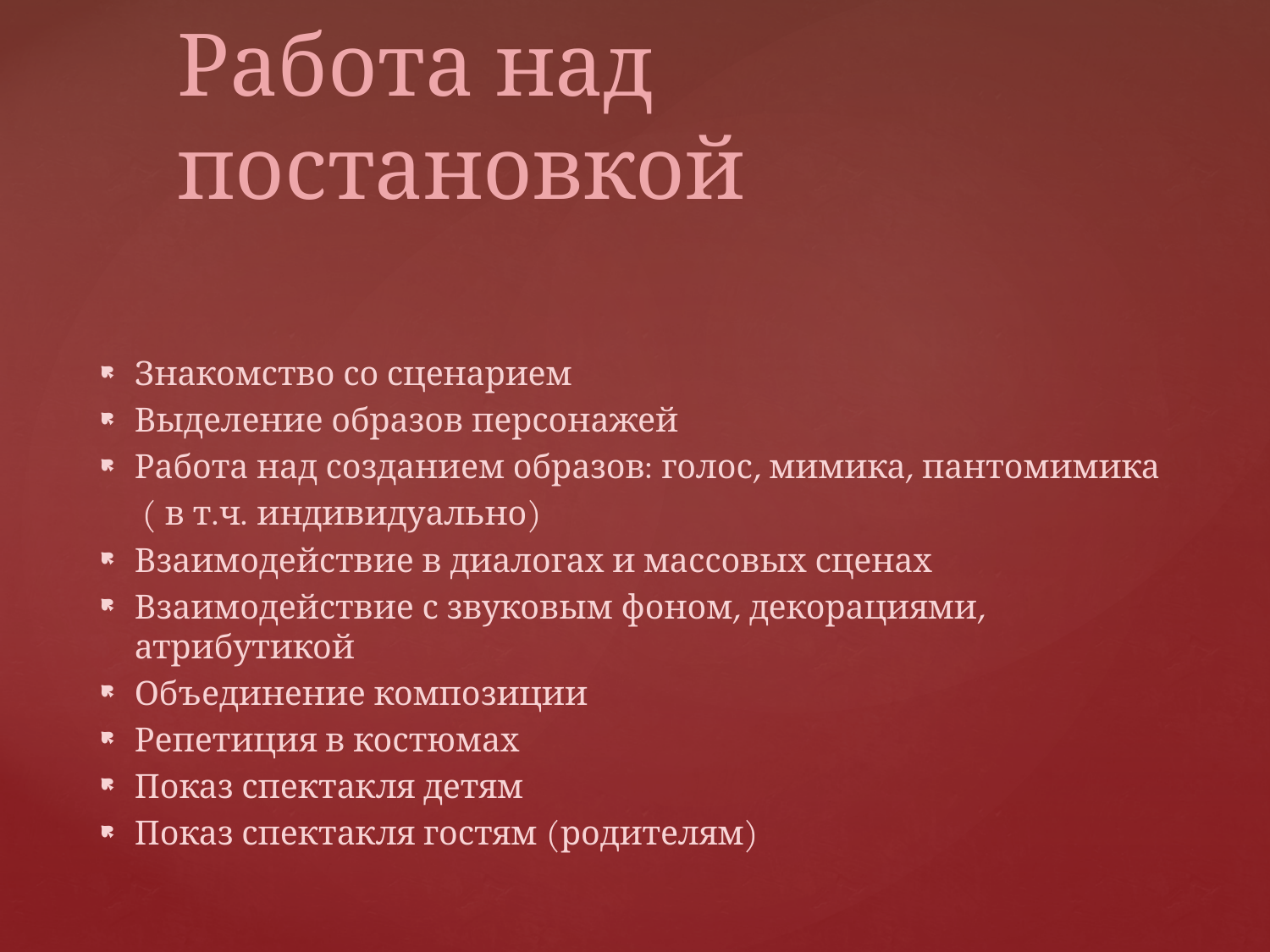

# Работа над постановкой
Знакомство со сценарием
Выделение образов персонажей
Работа над созданием образов: голос, мимика, пантомимика
     ( в т.ч. индивидуально)
Взаимодействие в диалогах и массовых сценах
Взаимодействие с звуковым фоном, декорациями, атрибутикой
Объединение композиции
Репетиция в костюмах
Показ спектакля детям
Показ спектакля гостям (родителям)